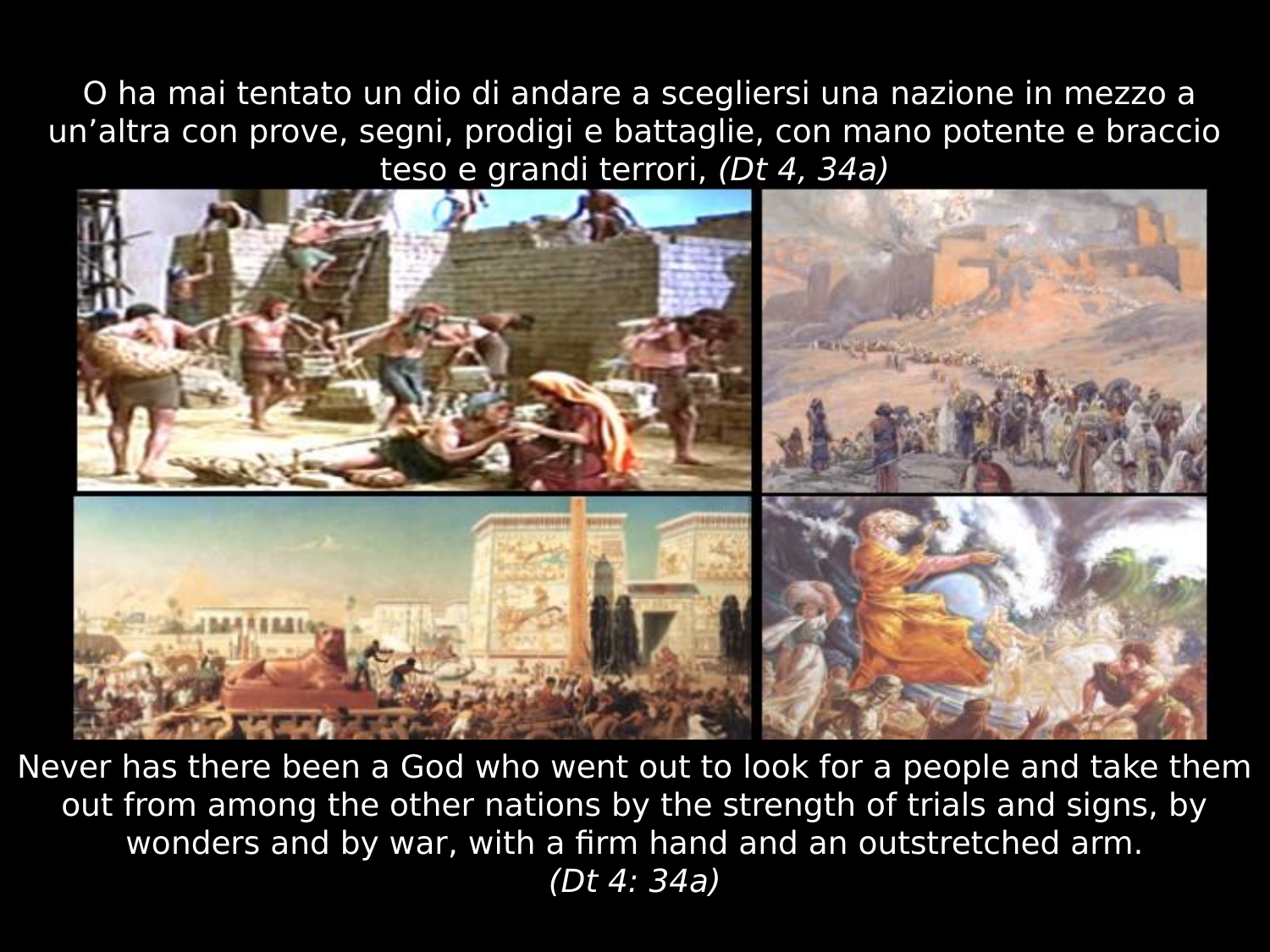

# O ha mai tentato un dio di andare a scegliersi una nazione in mezzo a un’altra con prove, segni, prodigi e battaglie, con mano potente e braccio teso e grandi terrori, (Dt 4, 34a)
Never has there been a God who went out to look for a people and take them out from among the other nations by the strength of trials and signs, by wonders and by war, with a firm hand and an outstretched arm.
 (Dt 4: 34a)